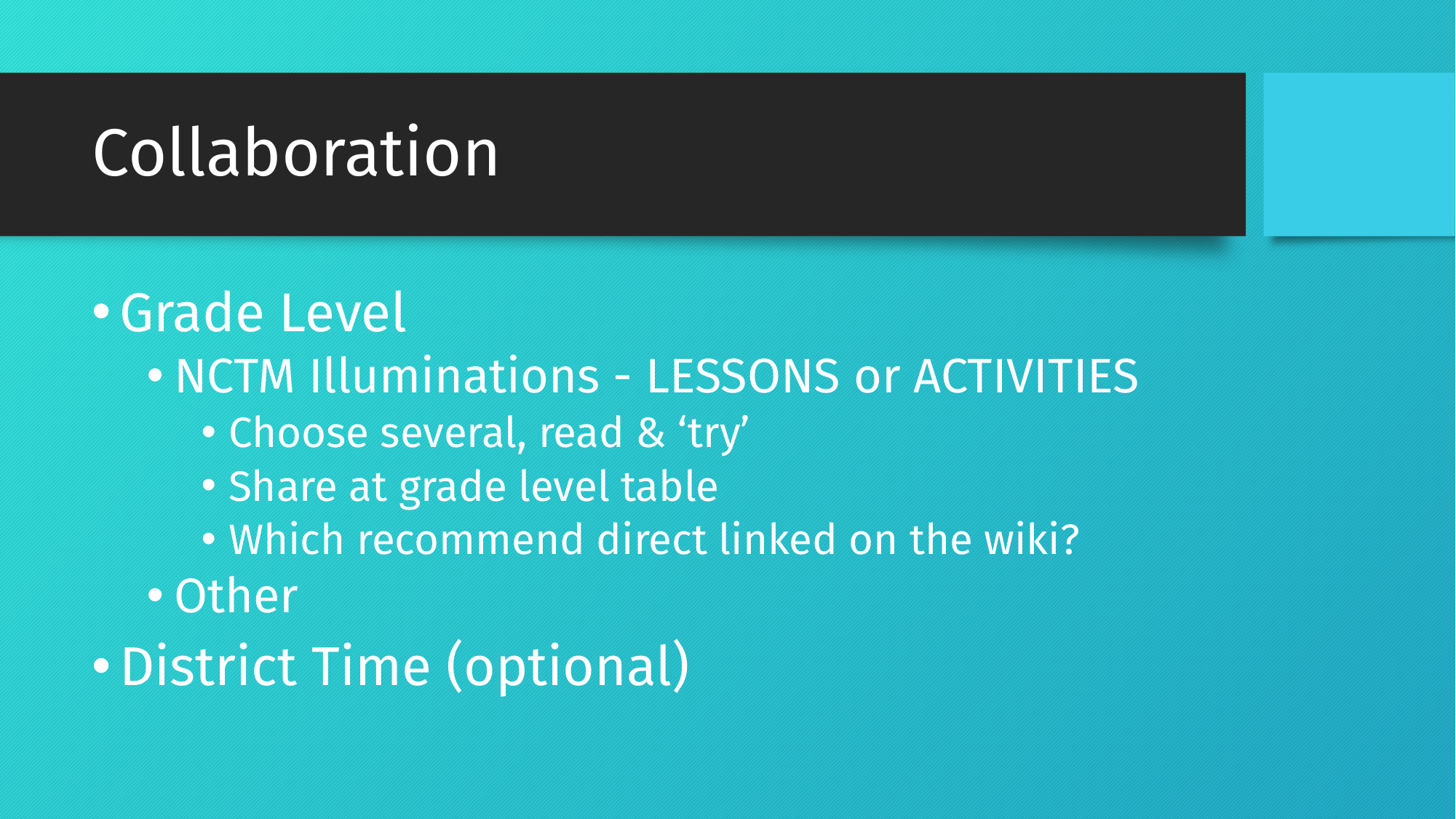

# Collaboration
Grade Level
NCTM Illuminations - LESSONS or ACTIVITIES
Choose several, read & ‘try’
Share at grade level table
Which recommend direct linked on the wiki?
Other
District Time (optional)